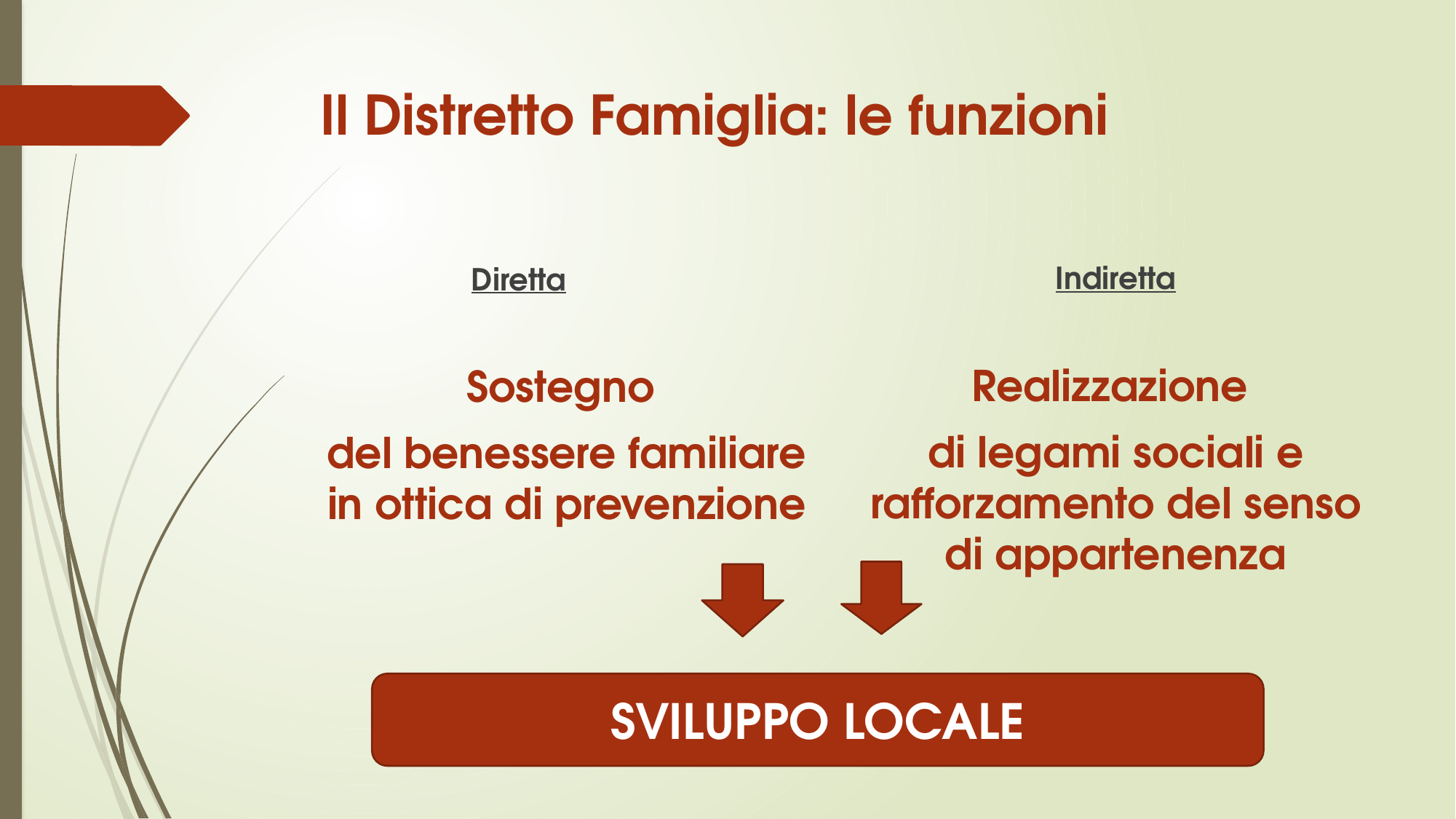

# Il Distretto Famiglia: le funzioni
Indiretta

Realizzazione
di legami sociali e rafforzamento del senso di appartenenza
         Diretta

Sostegno
del benessere familiare in ottica di prevenzione

SVILUPPO LOCALE